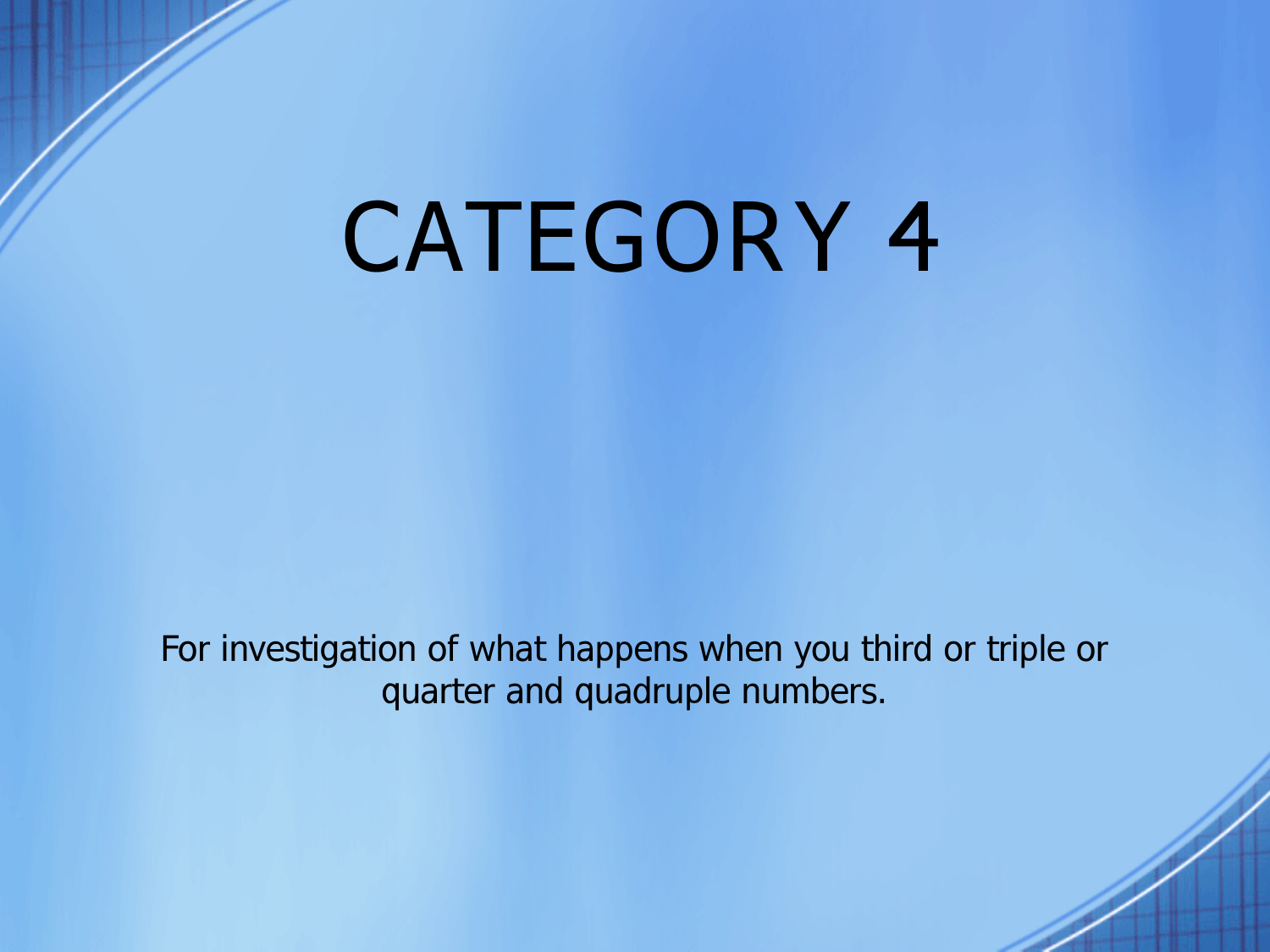

# Category 4
For investigation of what happens when you third or triple or quarter and quadruple numbers.